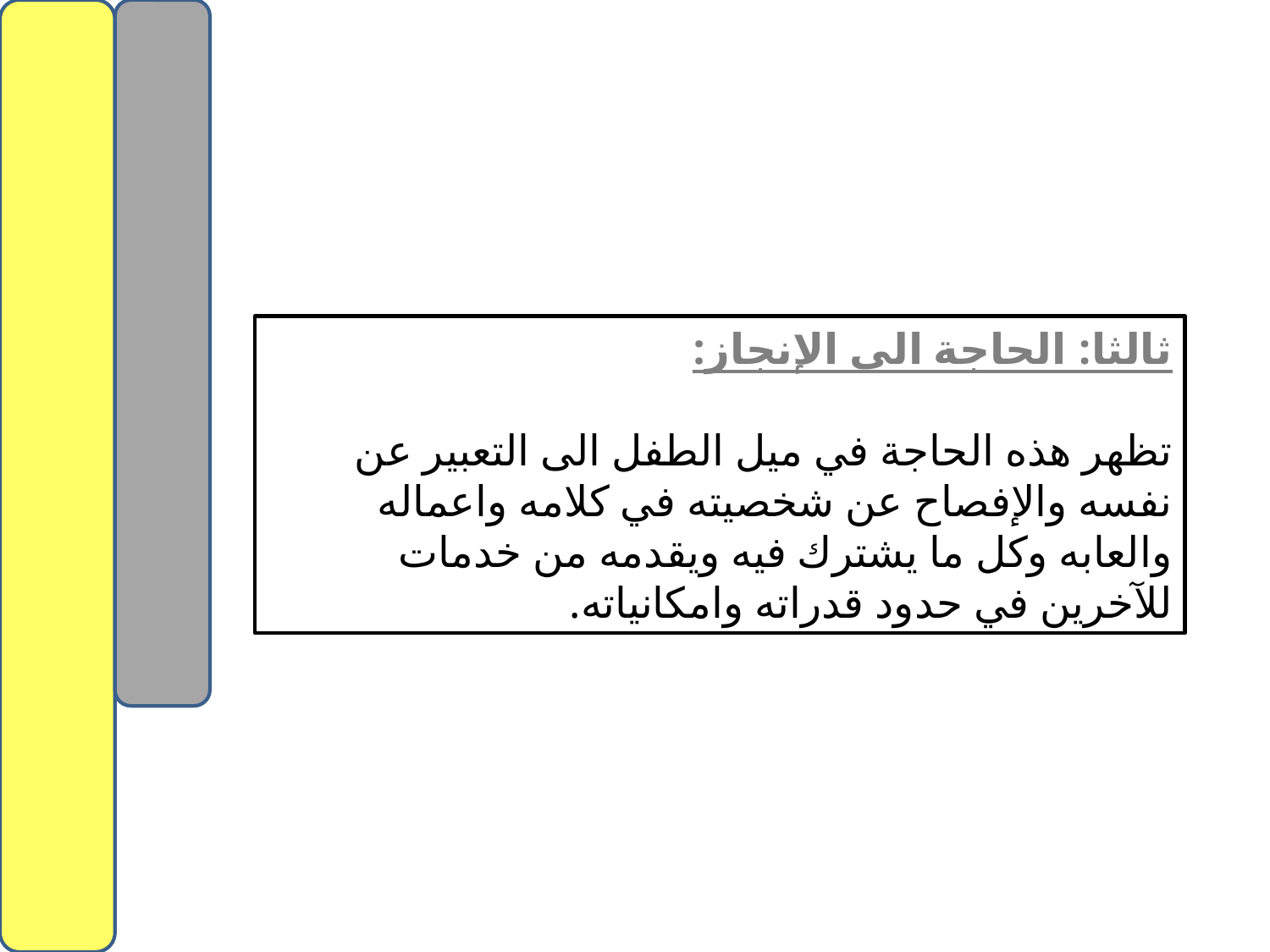

ثالثا: الحاجة الى الإنجاز:

تظهر هذه الحاجة في ميل الطفل الى التعبير عن نفسه والإفصاح عن شخصيته في كلامه واعماله والعابه وكل ما يشترك فيه ويقدمه من خدمات للآخرين في حدود قدراته وامكانياته.